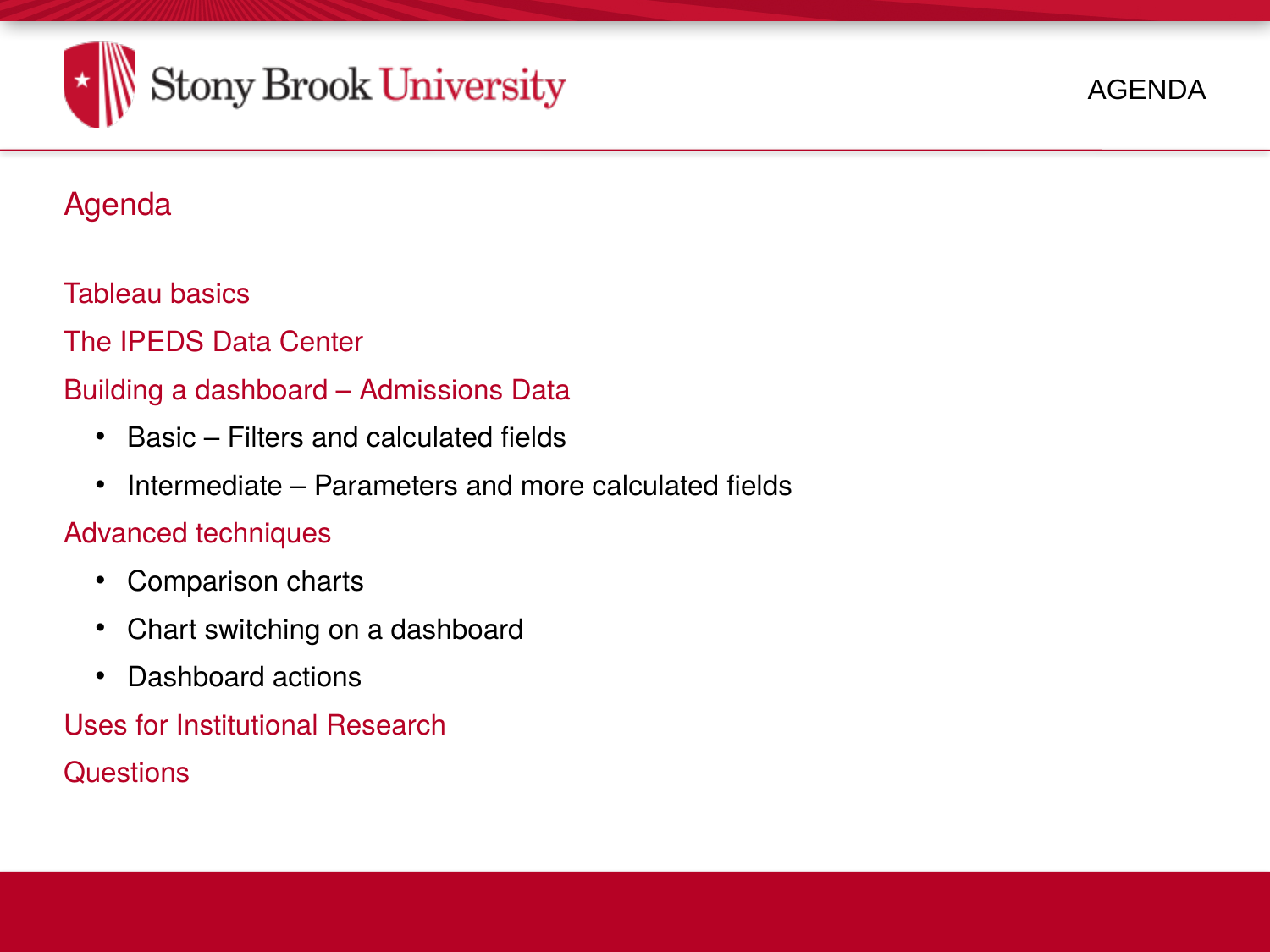

Agenda
Agenda

Tableau basics
The IPEDS Data Center
Building a dashboard – Admissions Data
Basic – Filters and calculated fields
Intermediate – Parameters and more calculated fields
Advanced techniques
Comparison charts
Chart switching on a dashboard
Dashboard actions
Uses for Institutional Research
Questions